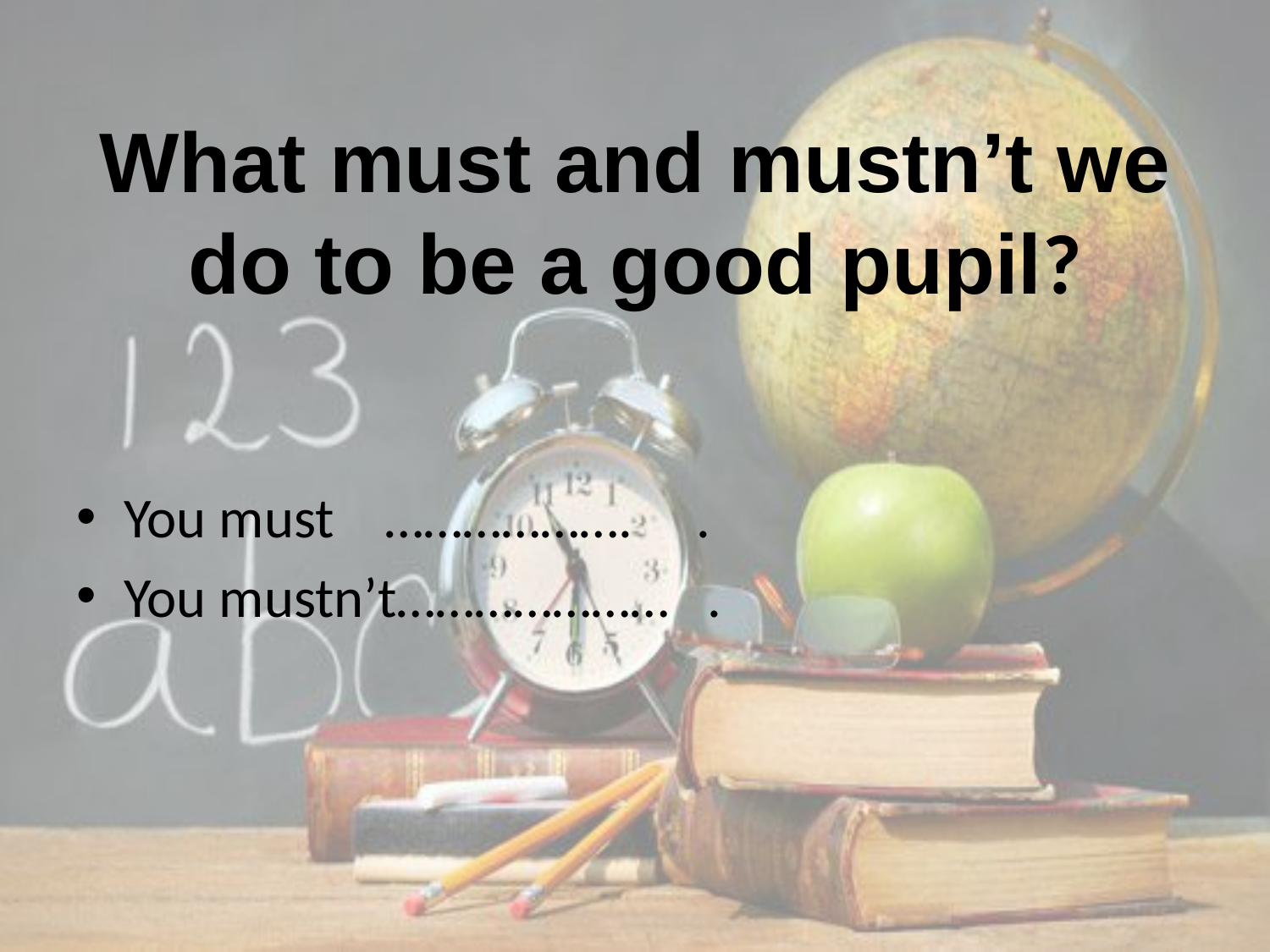

# What must and mustn’t we do to be a good pupil?

You must    ……………….     .
You mustn’t…………………   .